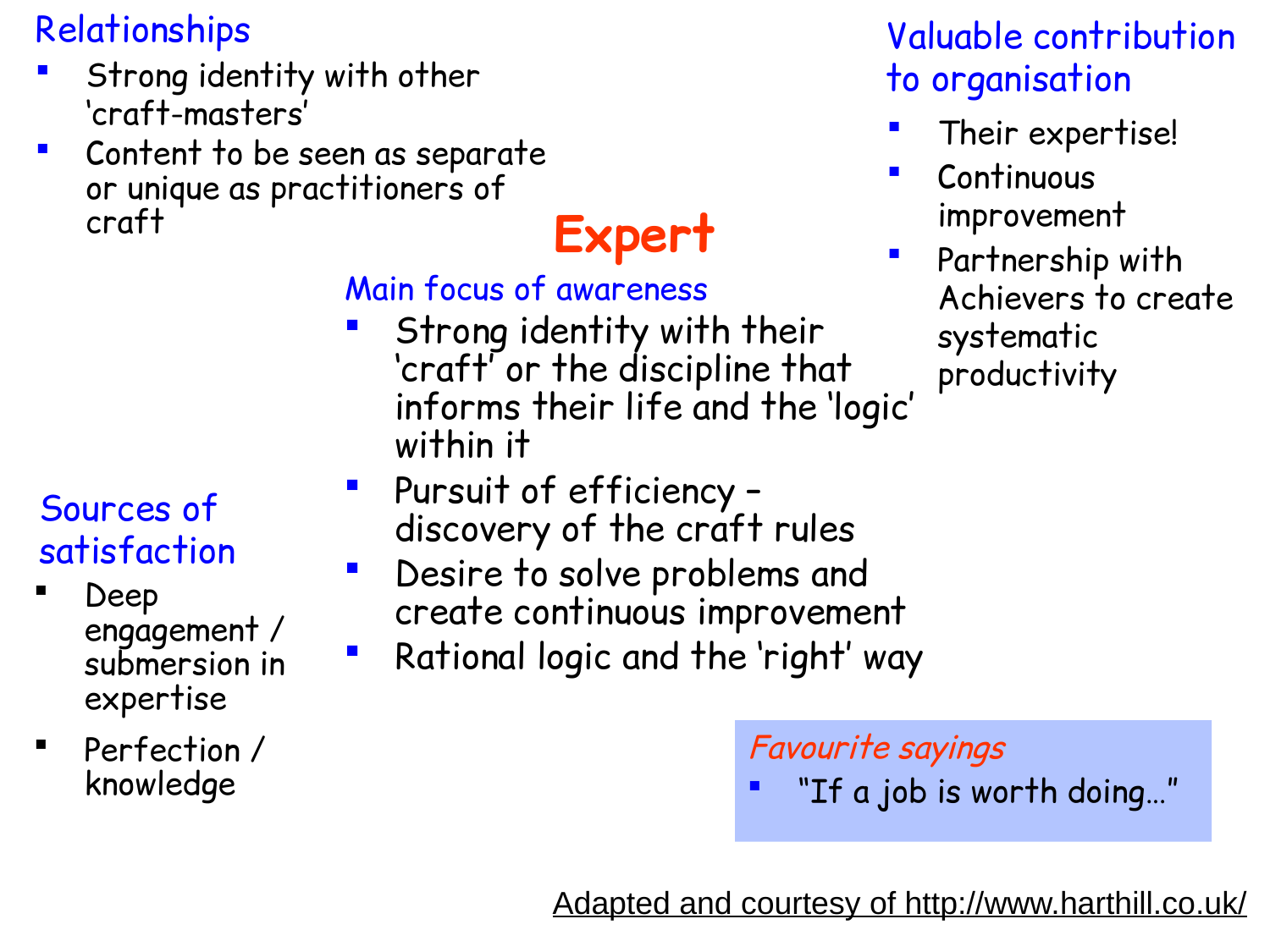

Relationships
Strong identity with other ‘craft-masters’
Content to be seen as separate or unique as practitioners of craft

Valuable contribution to organisation
Their expertise!
Continuous improvement
Partnership with Achievers to create systematic productivity
Expert
Main focus of awareness
Strong identity with their ‘craft’ or the discipline that informs their life and the ‘logic’ within it
Pursuit of efficiency – discovery of the craft rules
Desire to solve problems and create continuous improvement
Rational logic and the ‘right’ way
Sources of satisfaction
Deep engagement / submersion in expertise
Perfection / knowledge
Favourite sayings
“If a job is worth doing…”
Adapted and courtesy of http://www.harthill.co.uk/